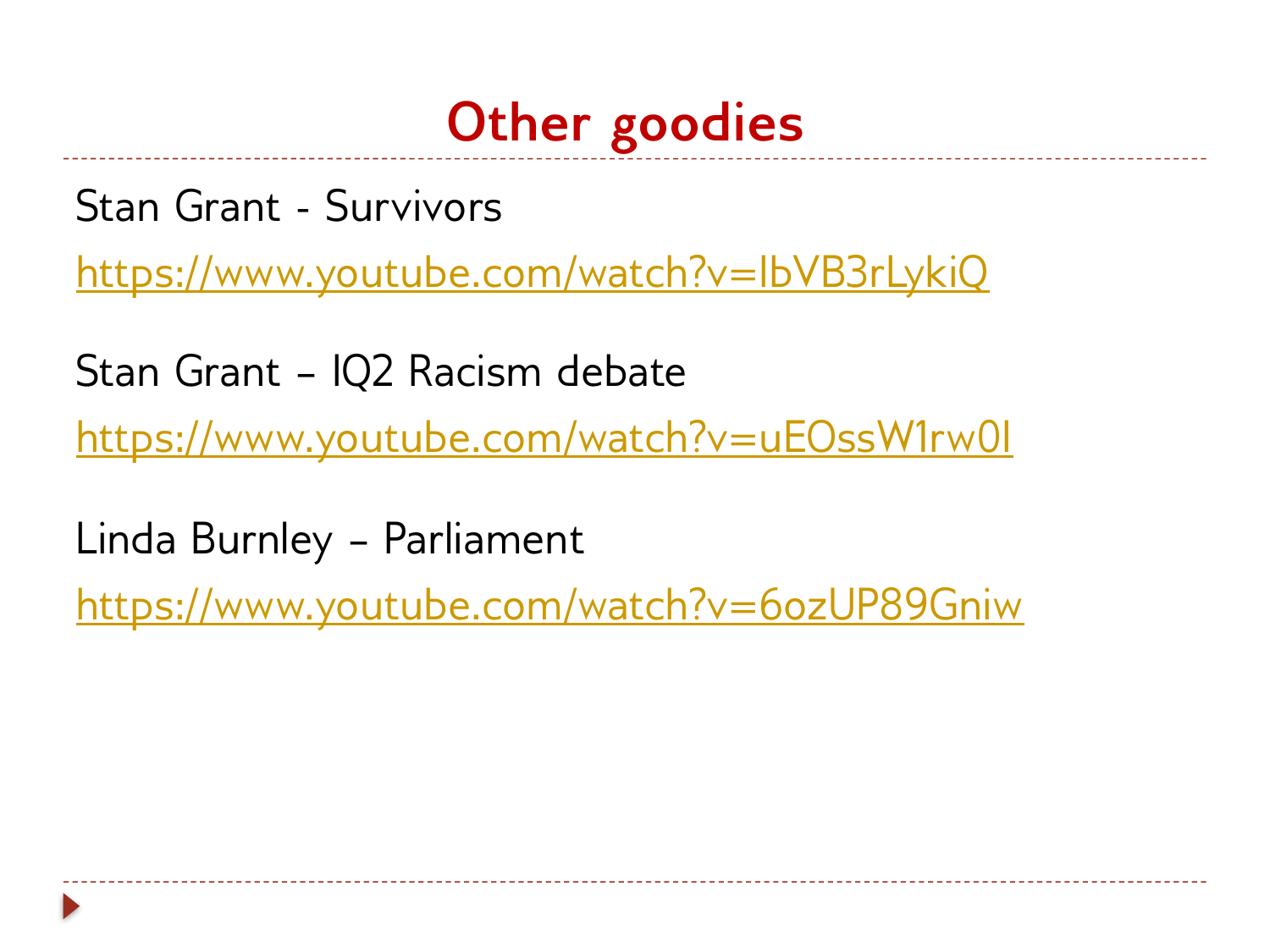

# Other goodies
Stan Grant - Survivors
https://www.youtube.com/watch?v=IbVB3rLykiQ

Stan Grant – IQ2 Racism debate
https://www.youtube.com/watch?v=uEOssW1rw0I

Linda Burnley – Parliament
https://www.youtube.com/watch?v=6ozUP89Gniw